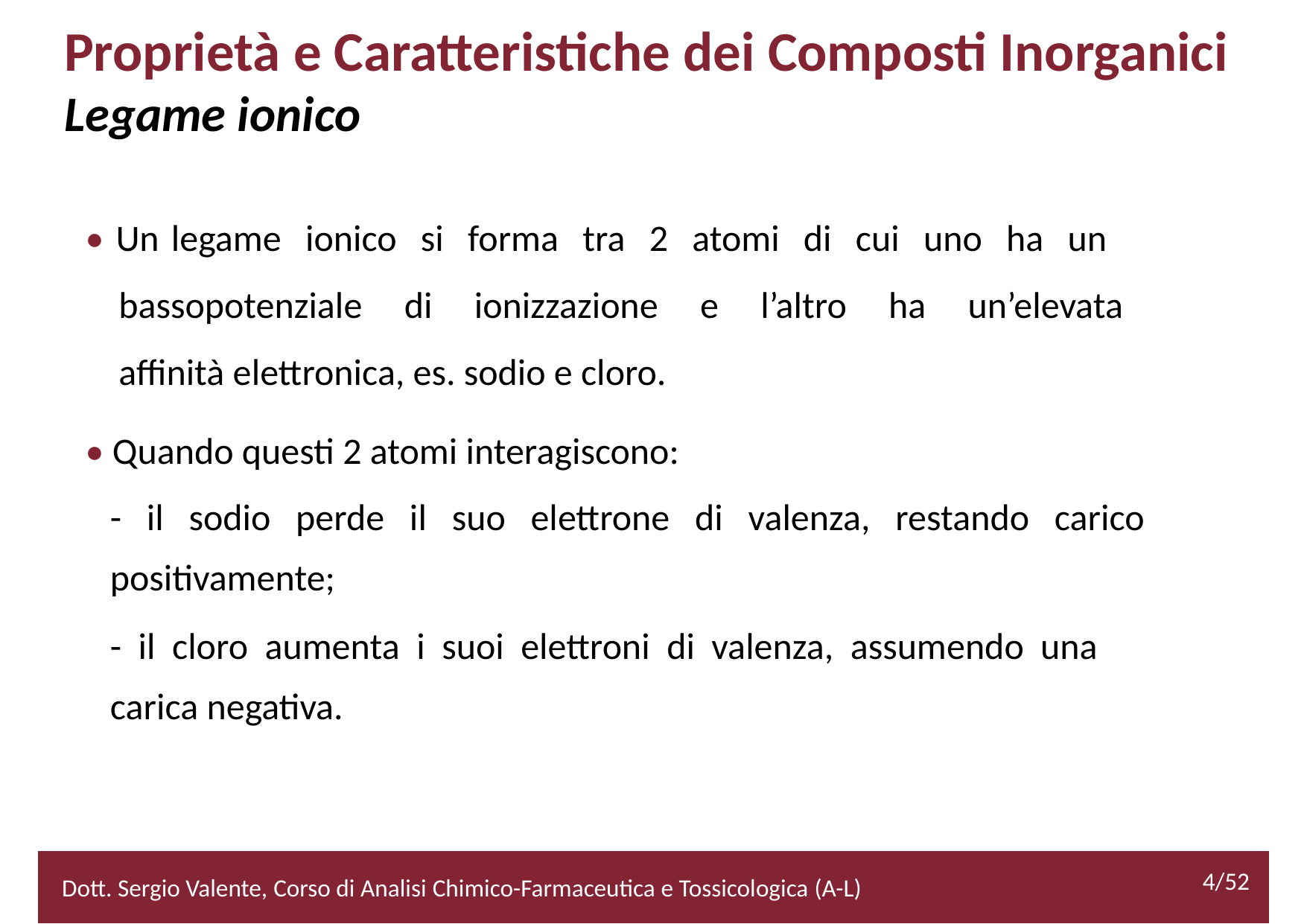

Proprietà e Caratteristiche dei Composti Inorganici
Legame ionico
• Un legame  ionico  si  forma  tra  2  atomi  di  cui  uno  ha  un     bassopotenziale    di    ionizzazione    e    l’altro    ha    un’elevata    affinità elettronica, es. sodio e cloro.

• Quando questi 2 atomi interagiscono:

		-   il   sodio   perde   il   suo   elettrone   di   valenza,   restando   carico

		positivamente;

		-  il  cloro  aumenta  i  suoi  elettroni  di  valenza,  assumendo  una

		carica negativa.

			4/52

4/52
Dott. Sergio Valente, Corso di Analisi Chimico-Farmaceutica e Tossicologica (A-L)